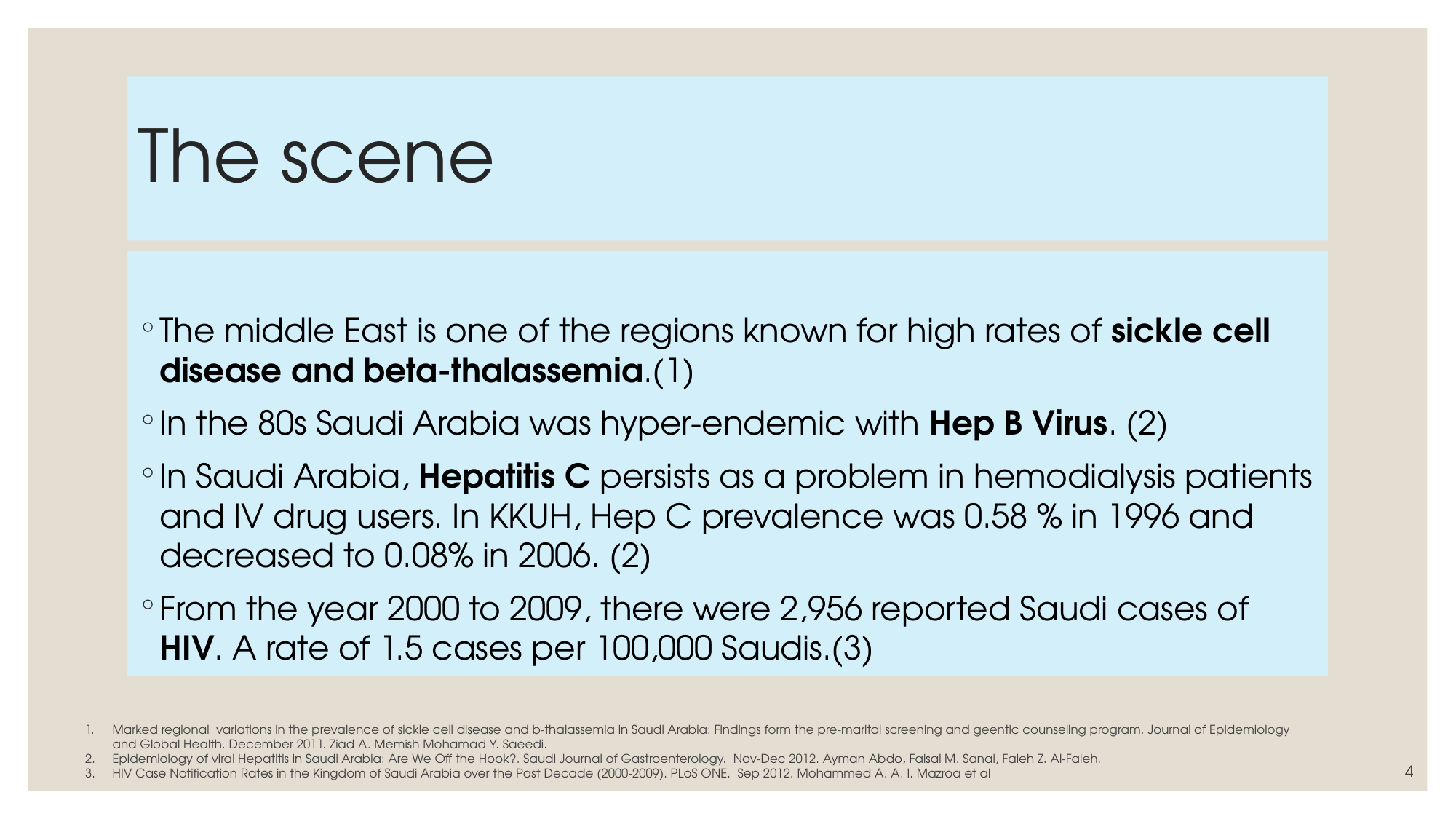

# The scene

The middle East is one of the regions known for high rates of sickle cell disease and beta-thalassemia.(1)
In the 80s Saudi Arabia was hyper-endemic with Hep B Virus. (2)
In Saudi Arabia, Hepatitis C persists as a problem in hemodialysis patients and IV drug users. In KKUH, Hep C prevalence was 0.58 % in 1996 and decreased to 0.08% in 2006. (2)
From the year 2000 to 2009, there were 2,956 reported Saudi cases of HIV. A rate of 1.5 cases per 100,000 Saudis.(3)
Marked regional  variations in the prevalence of sickle cell disease and b-thalassemia in Saudi Arabia: Findings form the pre-marital screening and geentic counseling program. Journal of Epidemiology and Global Health. December 2011. Ziad A. Memish Mohamad Y. Saeedi.
Epidemiology of viral Hepatitis in Saudi Arabia: Are We Off the Hook?. Saudi Journal of Gastroenterology.  Nov-Dec 2012. Ayman Abdo, Faisal M. Sanai, Faleh Z. Al-Faleh.
HIV Case Notification Rates in the Kingdom of Saudi Arabia over the Past Decade (2000-2009). PLoS ONE.  Sep 2012. Mohammed A. A. I. Mazroa et al
4